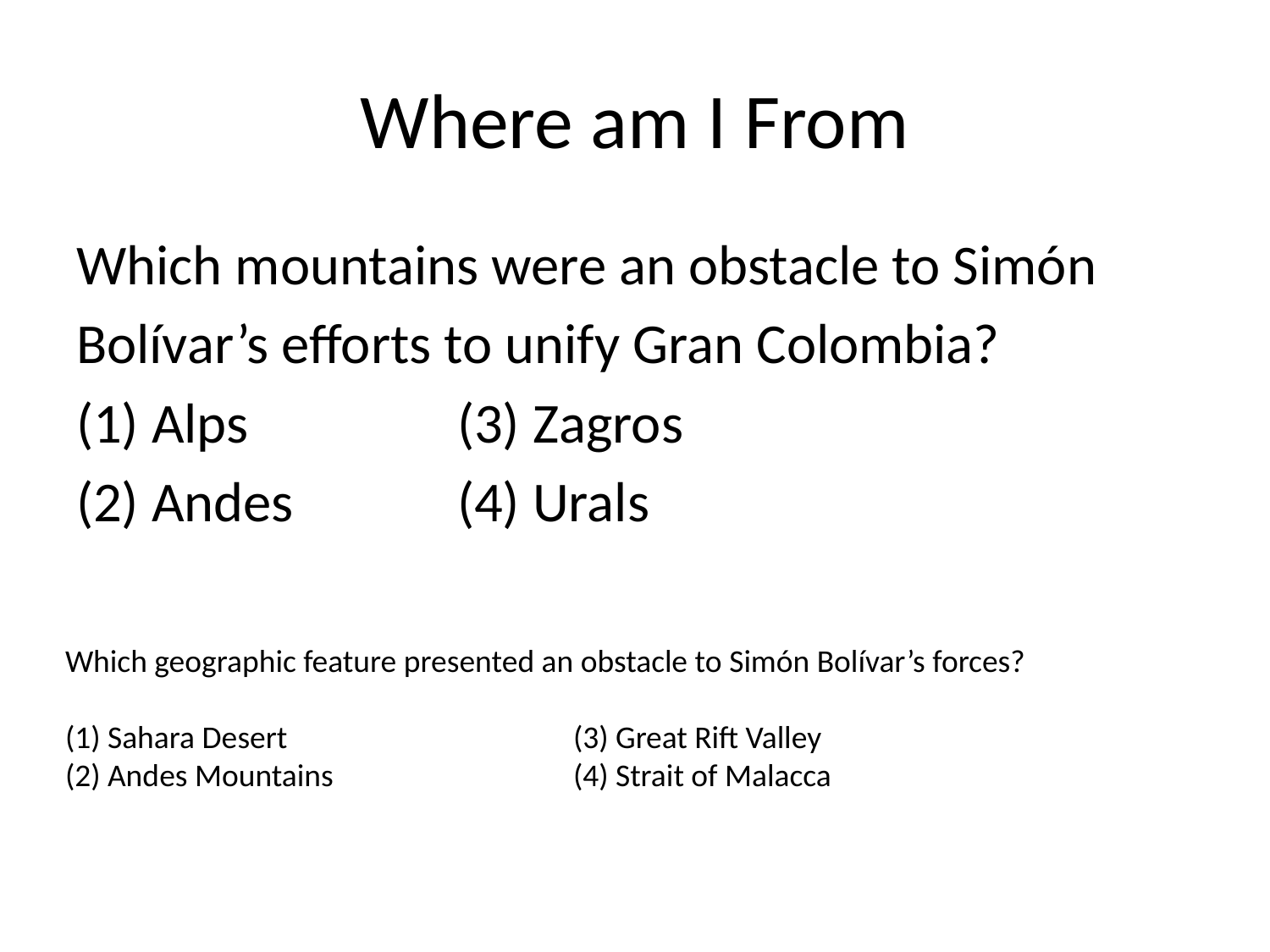

# Where am I From
Which mountains were an obstacle to Simón
Bolívar’s efforts to unify Gran Colombia?
(1) Alps 		(3) Zagros
(2) Andes 		(4) Urals
Which geographic feature presented an obstacle to Simón Bolívar’s forces?

(1) Sahara Desert 			(3) Great Rift Valley
(2) Andes Mountains 		(4) Strait of Malacca